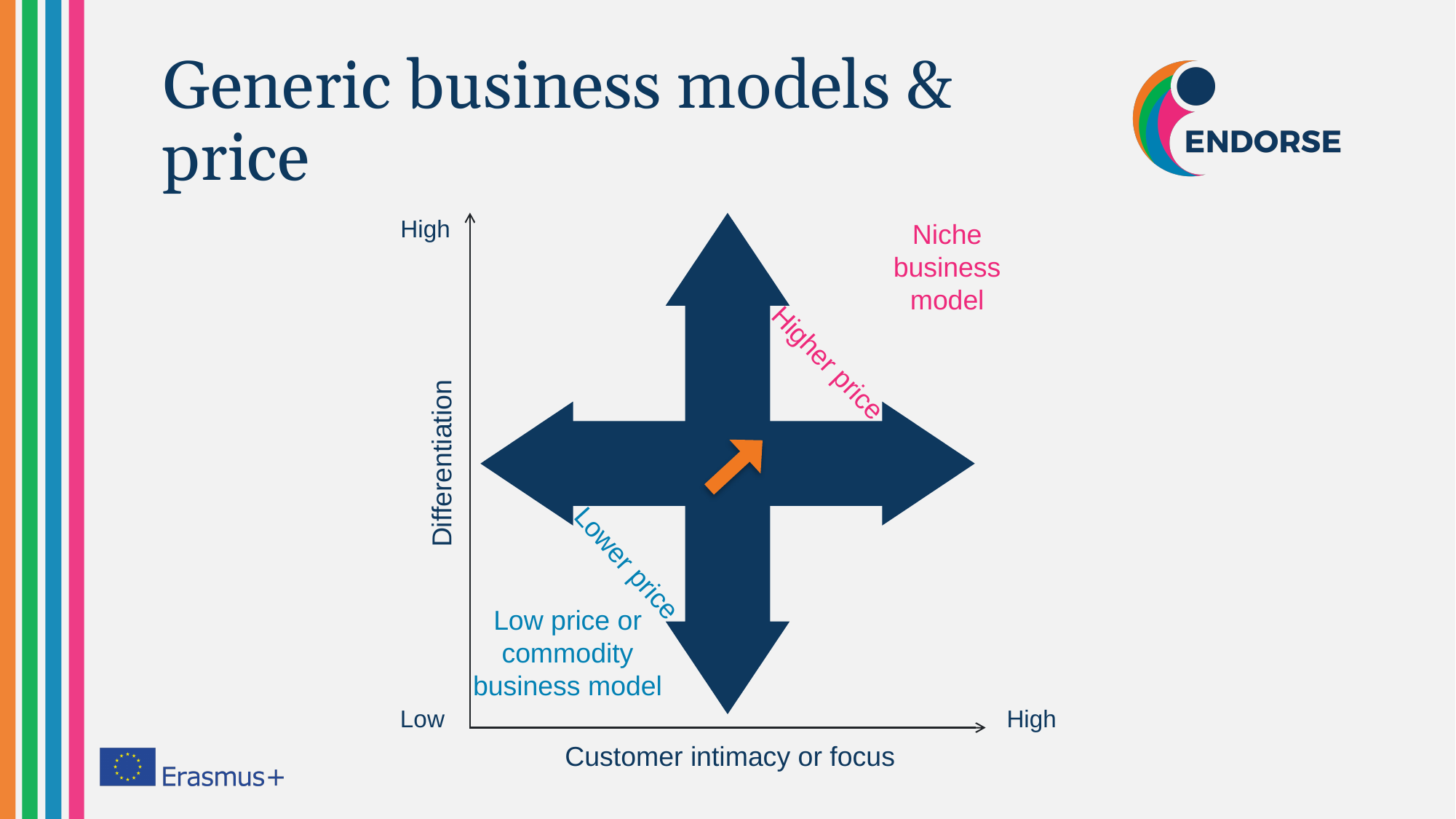

# Generic business models & price
High
Niche business model

Higher price

Differentiation
Lower price
Low price or commodity business model
High
Low
Customer intimacy or focus